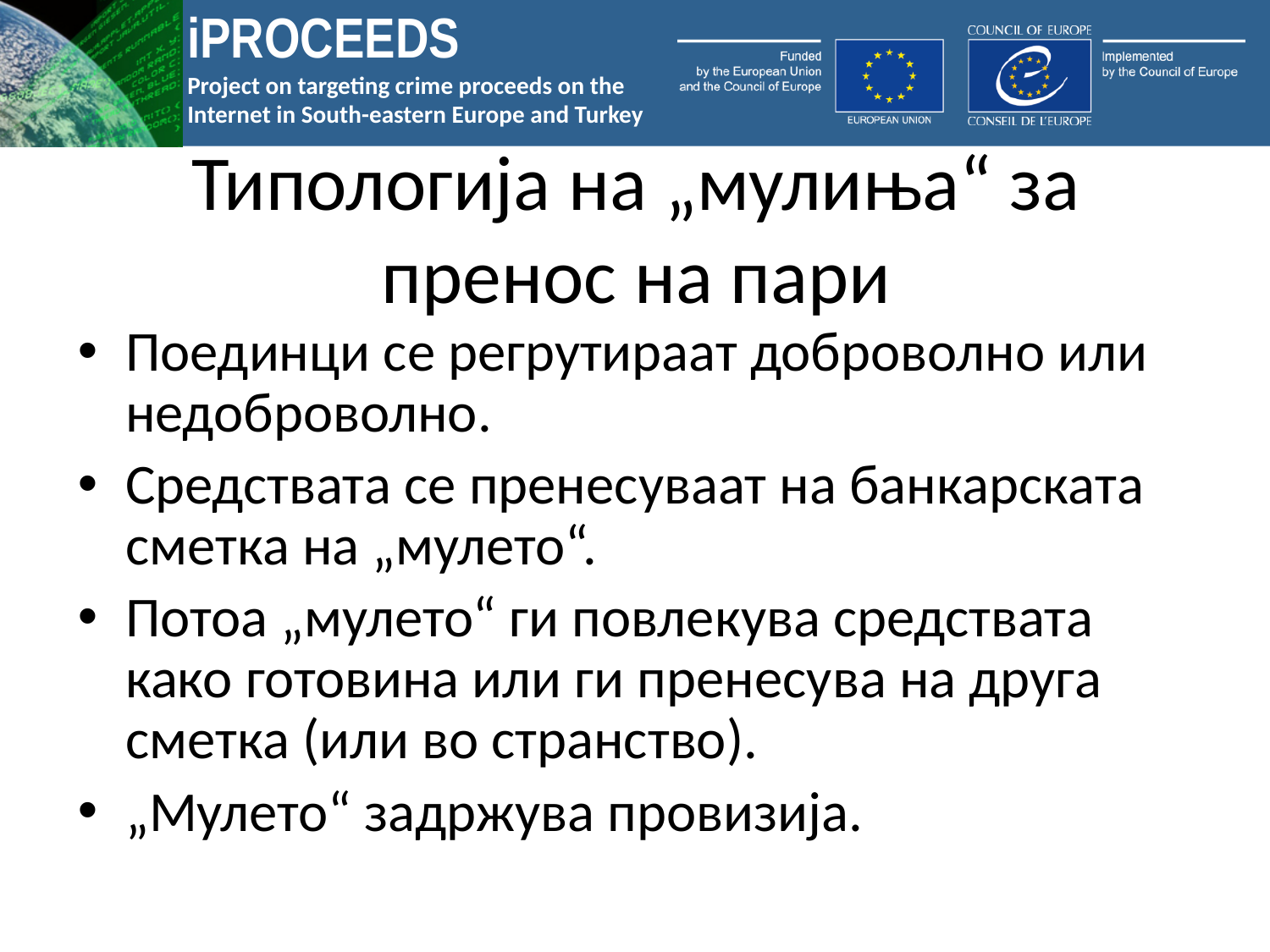

# Типологија на „мулиња“ за пренос на пари
Поединци се регрутираат доброволно или недоброволно.
Средствата се пренесуваат на банкарската сметка на „мулето“.
Потоа „мулето“ ги повлекува средствата како готовина или ги пренесува на друга сметка (или во странство).
„Мулето“ задржува провизија.